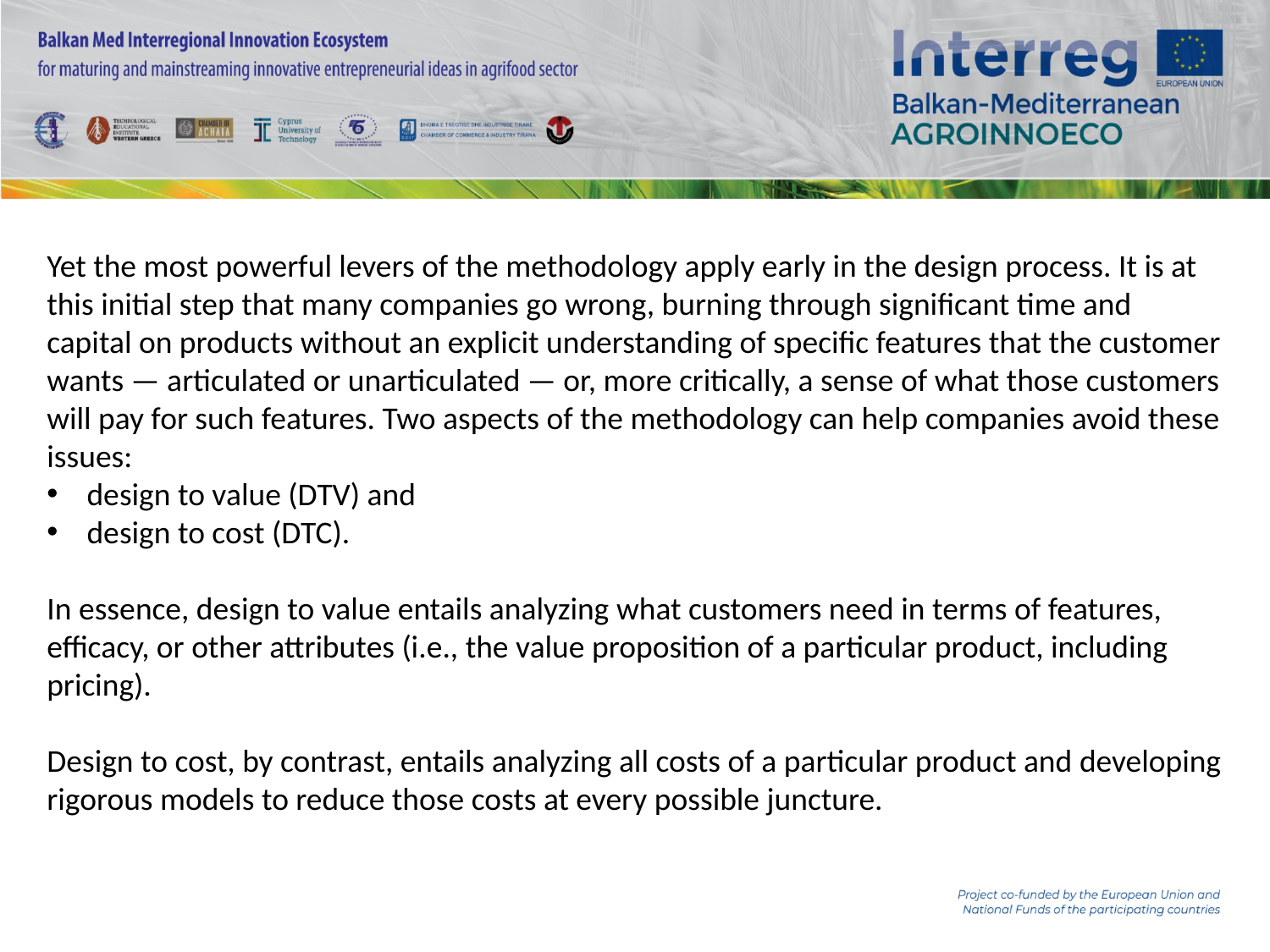

Yet the most powerful levers of the methodology apply early in the design process. It is at this initial step that many companies go wrong, burning through significant time and capital on products without an explicit understanding of specific features that the customer wants — articulated or unarticulated — or, more critically, a sense of what those customers will pay for such features. Two aspects of the methodology can help companies avoid these issues:
design to value (DTV) and
design to cost (DTC).

In essence, design to value entails analyzing what customers need in terms of features, efficacy, or other attributes (i.e., the value proposition of a particular product, including pricing).

Design to cost, by contrast, entails analyzing all costs of a particular product and developing rigorous models to reduce those costs at every possible juncture.